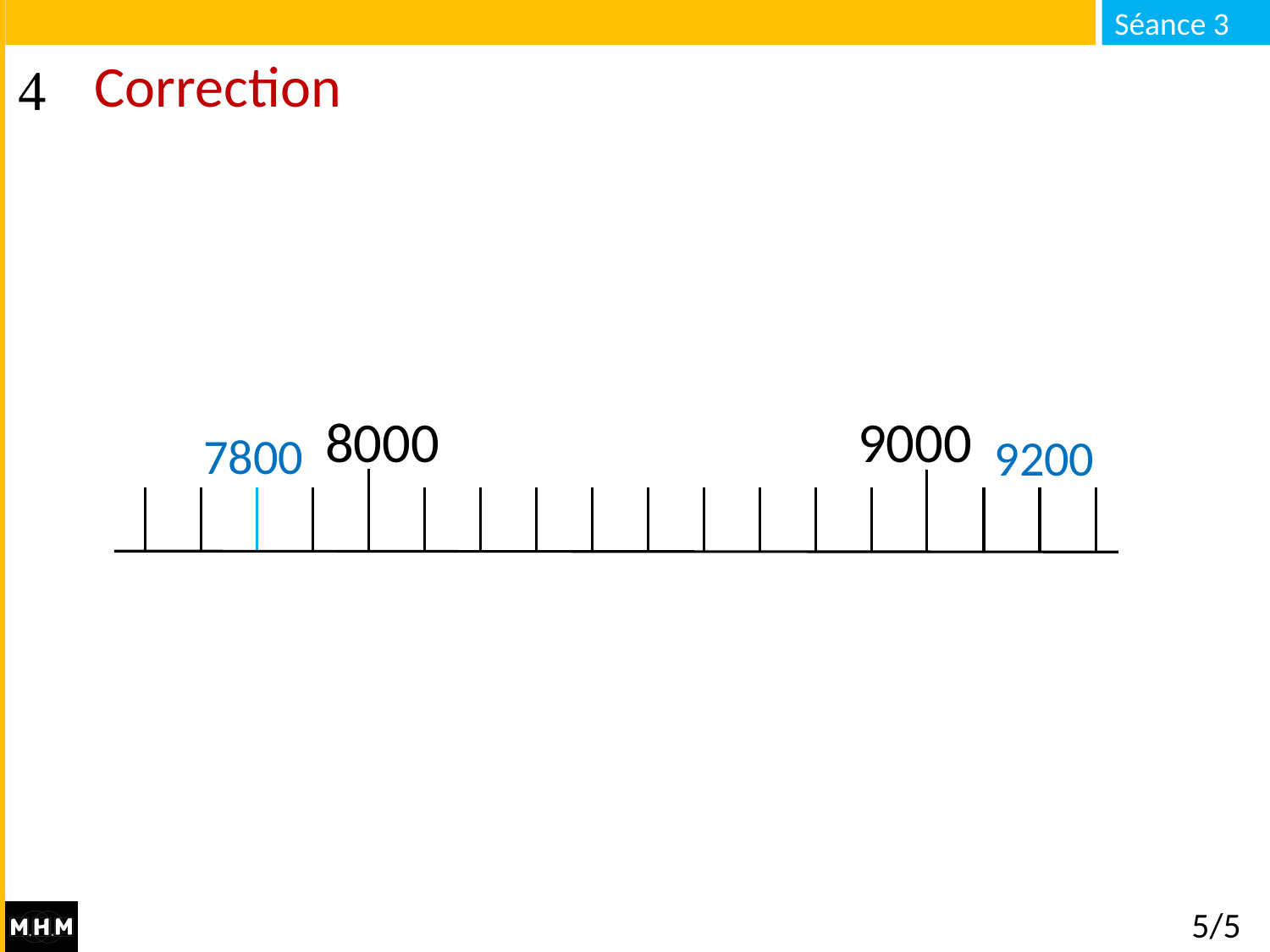

# Correction
8000
9000
7800
9200
5/5